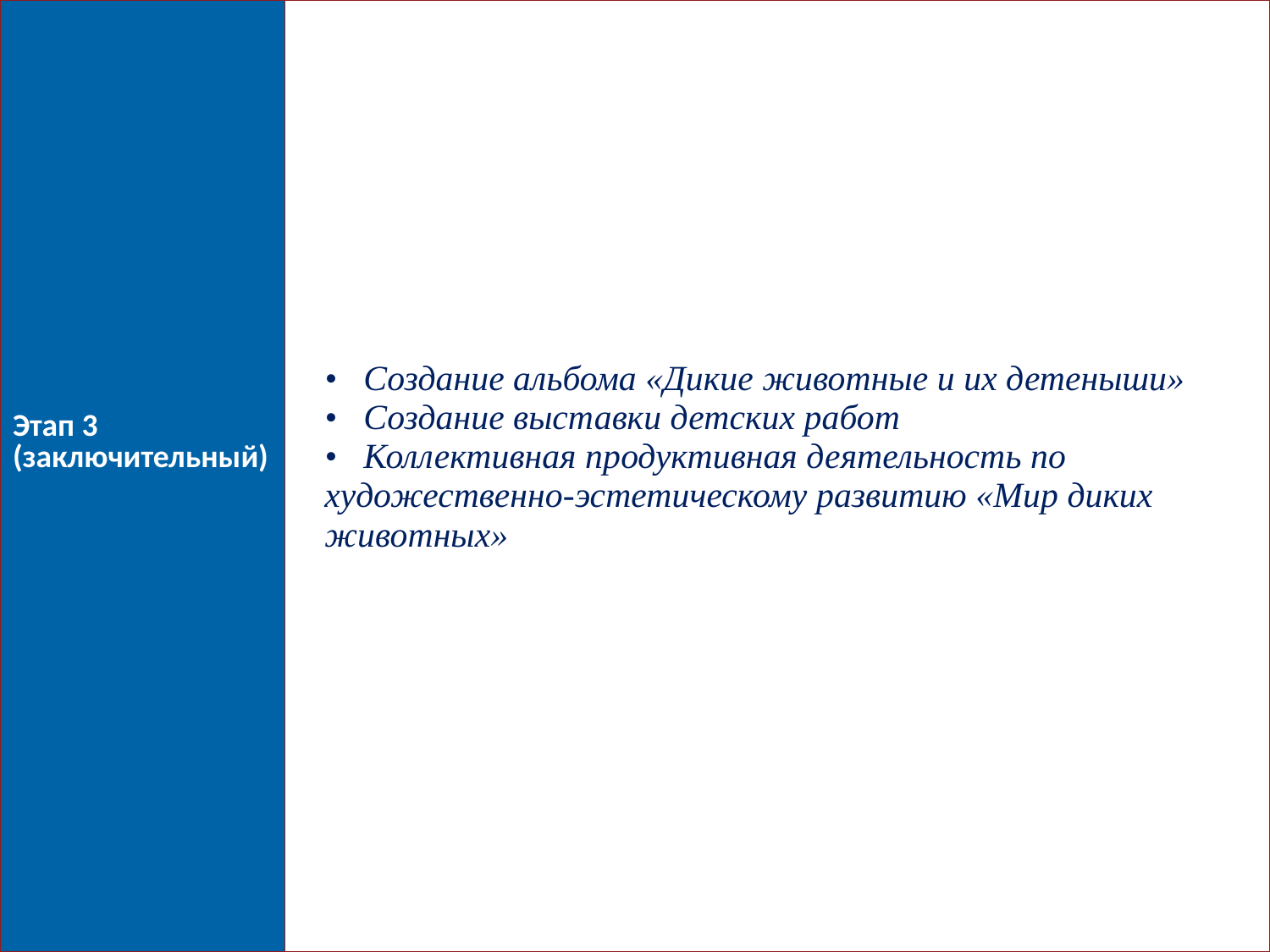

| Этап 3 (заключительный) | • Создание альбома «Дикие животные и их детеныши» • Создание выставки детских работ • Коллективная продуктивная деятельность по художественно-эстетическому развитию «Мир диких животных» |
| --- | --- |
11